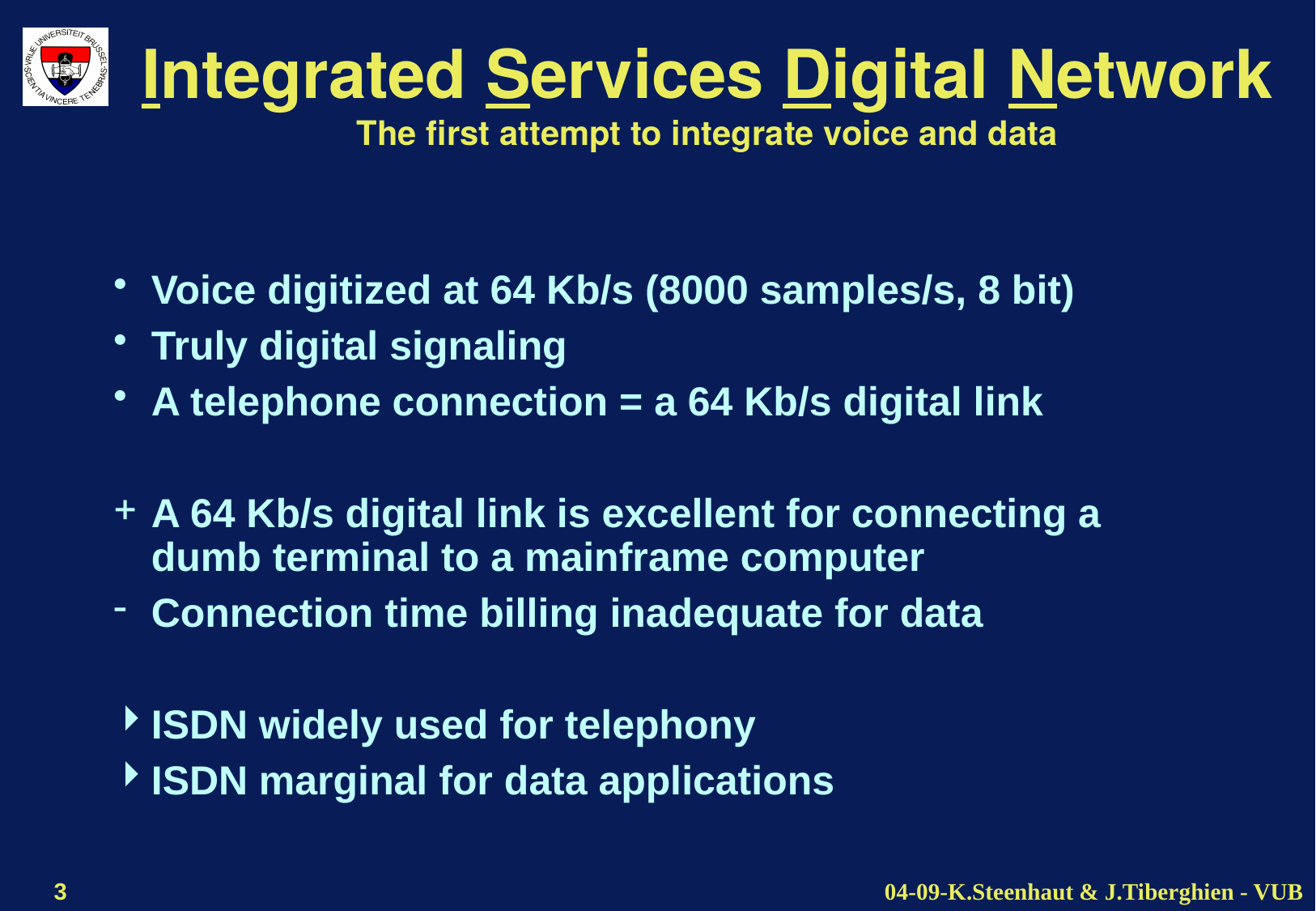

# Integrated Services Digital Network The first attempt to integrate voice and data
Voice digitized at 64 Kb/s (8000 samples/s, 8 bit)
Truly digital signaling
A telephone connection = a 64 Kb/s digital link

A 64 Kb/s digital link is excellent for connecting a dumb terminal to a mainframe computer
Connection time billing inadequate for data

ISDN widely used for telephony
ISDN marginal for data applications
3